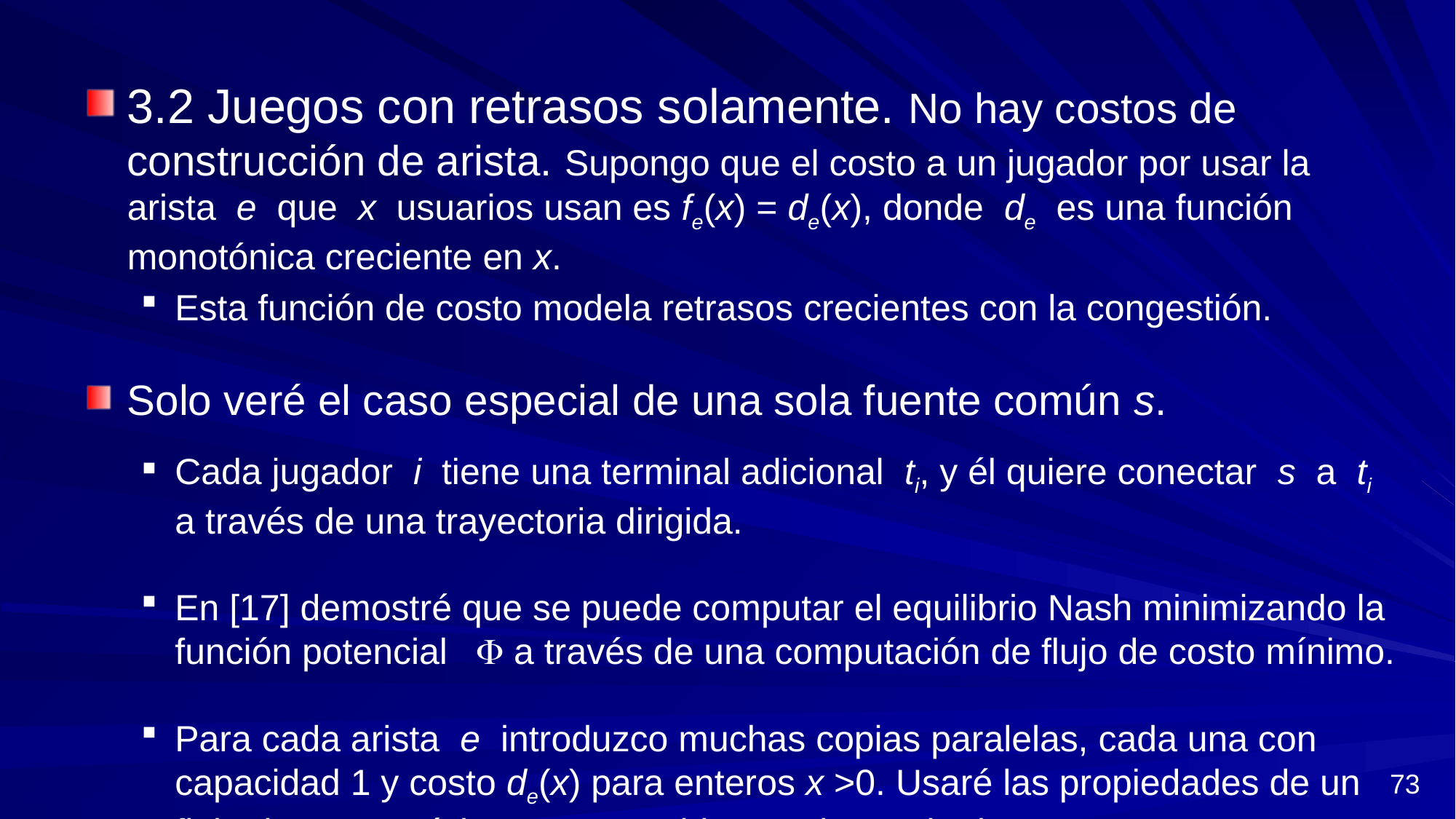

3.2 Juegos con retrasos solamente. No hay costos de construcción de arista. Supongo que el costo a un jugador por usar la arista  e  que  x  usuarios usan es fe(x) = de(x), donde  de  es una función monotónica creciente en x.
Esta función de costo modela retrasos crecientes con la congestión.

Solo veré el caso especial de una sola fuente común s.

Cada jugador  i  tiene una terminal adicional  ti, y él quiere conectar  s  a  ti a través de una trayectoria dirigida.

En [17] demostré que se puede computar el equilibrio Nash minimizando la función potencial  Φ a través de una computación de flujo de costo mínimo.

Para cada arista  e  introduzco muchas copias paralelas, cada una con capacidad 1 y costo de(x) para enteros x >0. Usaré las propiedades de un flujo de costo mínimo para establecer mis resultados.
73